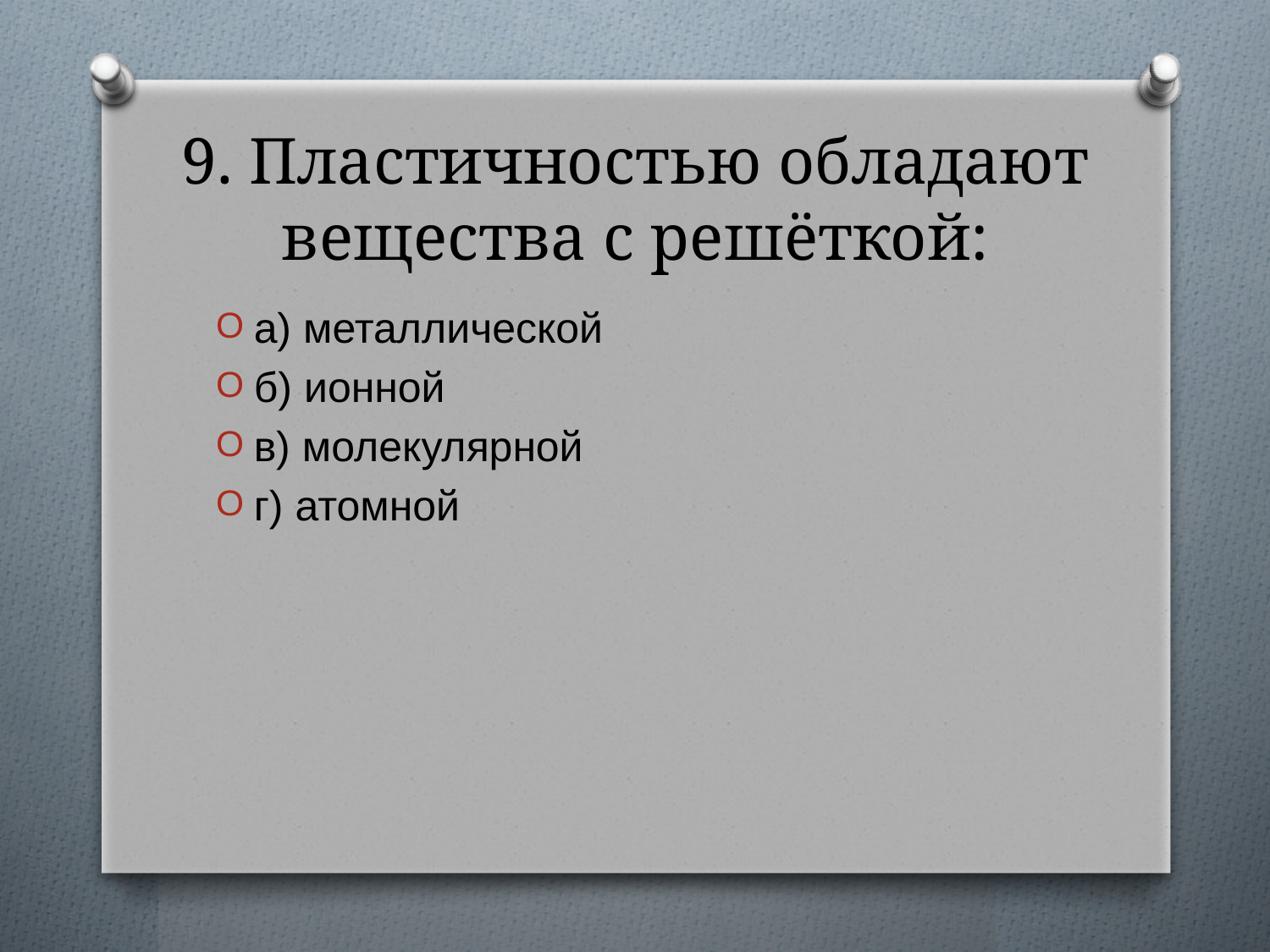

# 9. Пластичностью обладают вещества с решёткой:
а) металлической
б) ионной
в) молекулярной
г) атомной